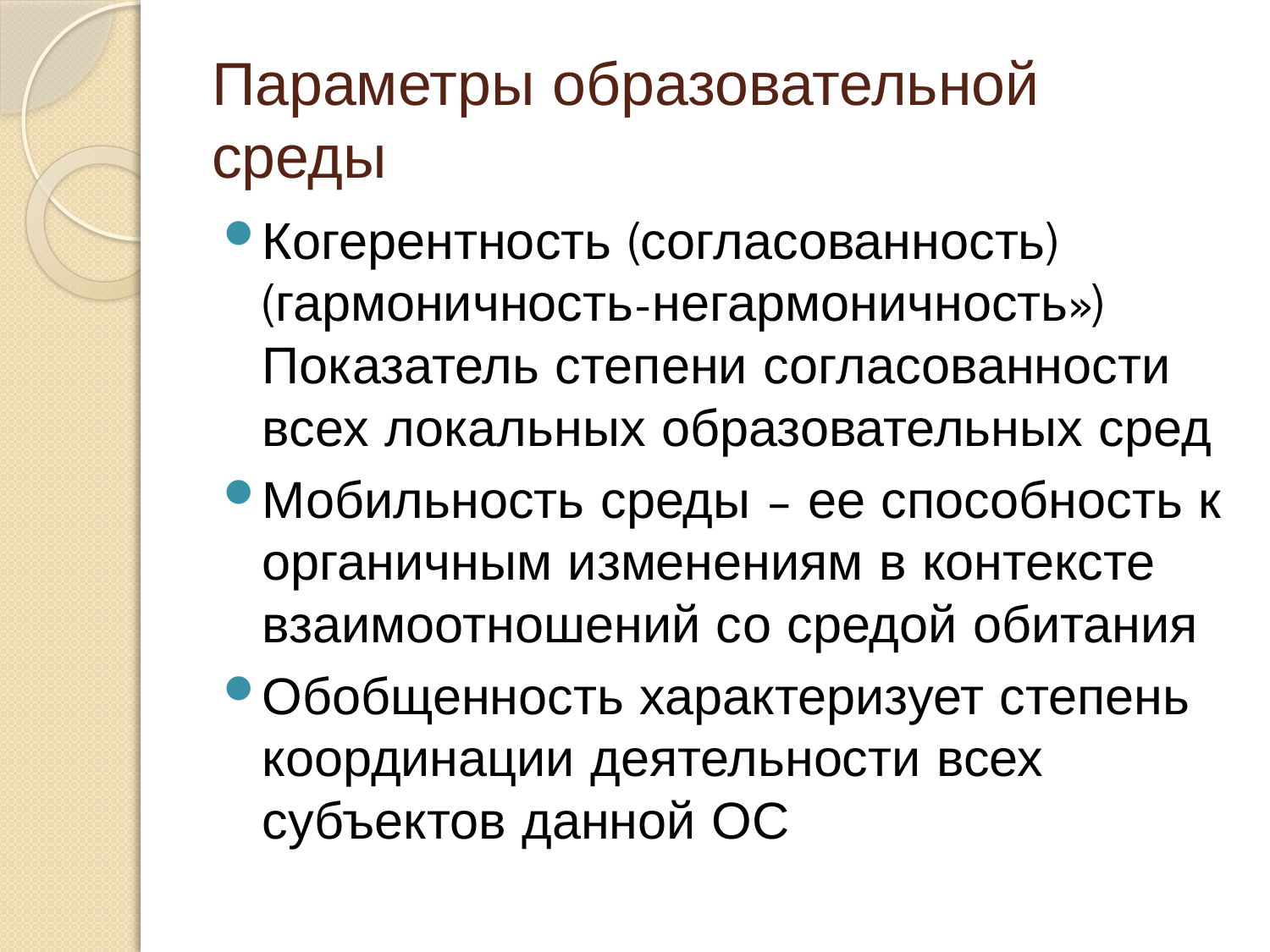

# Параметры образовательной среды
Когерентность (согласованность) (гармоничность-негармоничность») Показатель степени согласованности всех локальных образовательных сред
Мобильность среды – ее способность к органичным изменениям в контексте взаимоотношений со средой обитания
Обобщенность характеризует степень координации деятельности всех субъектов данной ОС